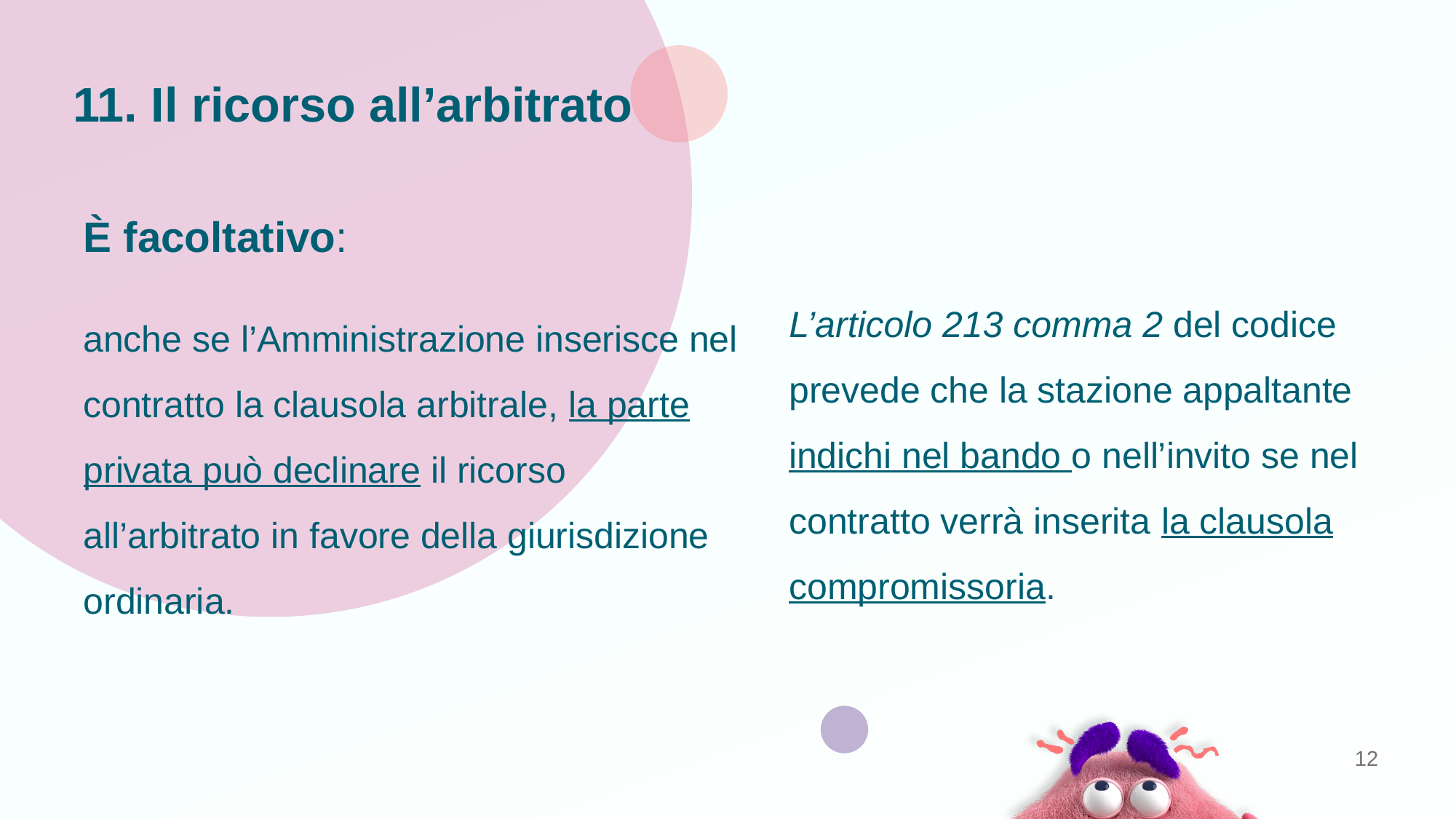

# 11. Il ricorso all’arbitrato
È facoltativo:
anche se l’Amministrazione inserisce nel contratto la clausola arbitrale, la parte privata può declinare il ricorso all’arbitrato in favore della giurisdizione ordinaria.
L’articolo 213 comma 2 del codice prevede che la stazione appaltante indichi nel bando o nell’invito se nel contratto verrà inserita la clausola compromissoria.

12